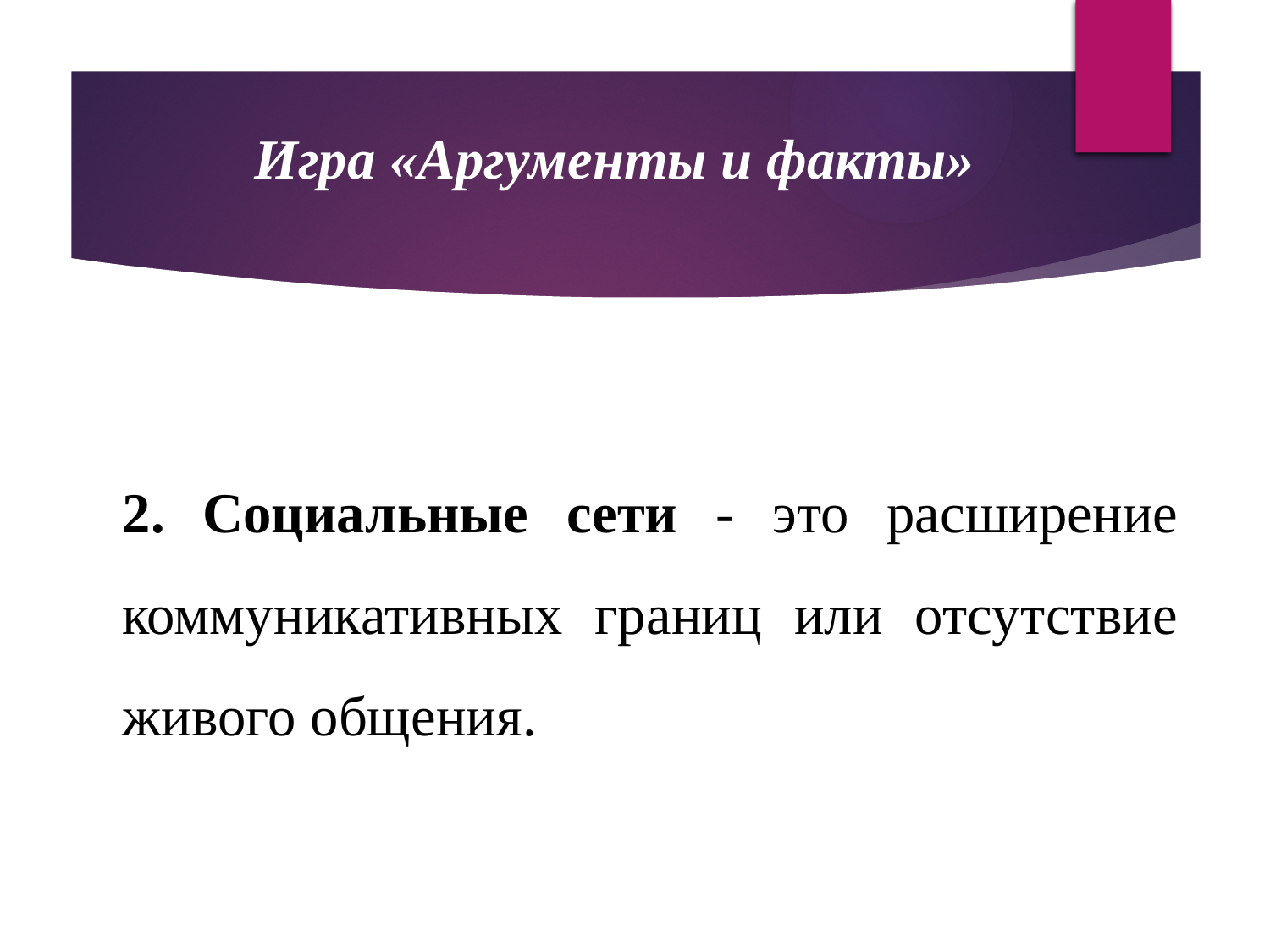

Игра «Аргументы и факты»

2. Социальные сети - это расширение коммуникативных границ или отсутствие живого общения.